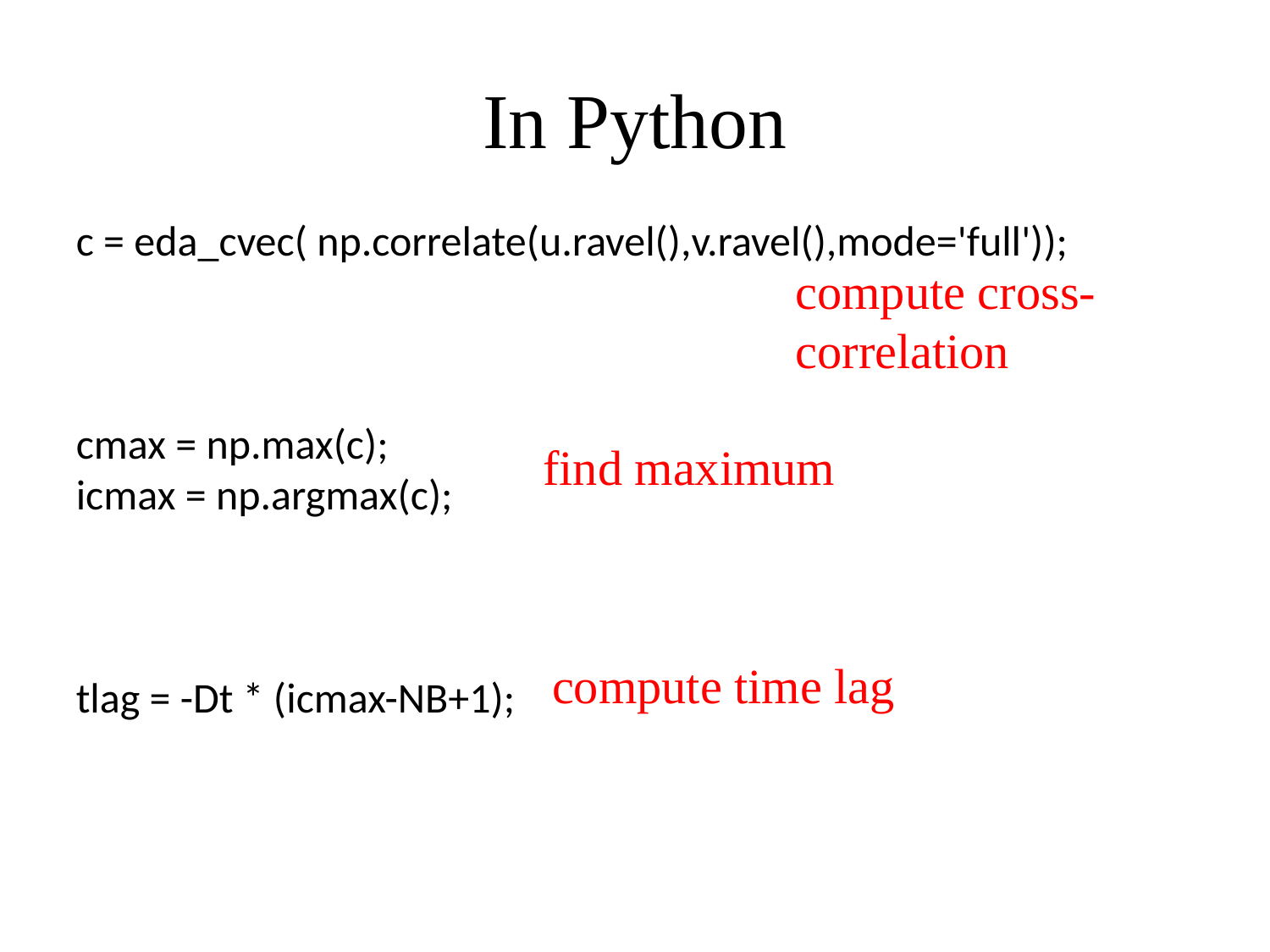

# In Python
c = eda_cvec( np.correlate(u.ravel(),v.ravel(),mode='full'));

cmax = np.max(c);
icmax = np.argmax(c);

tlag = -Dt * (icmax-NB+1);
compute cross-correlation
find maximum
compute time lag